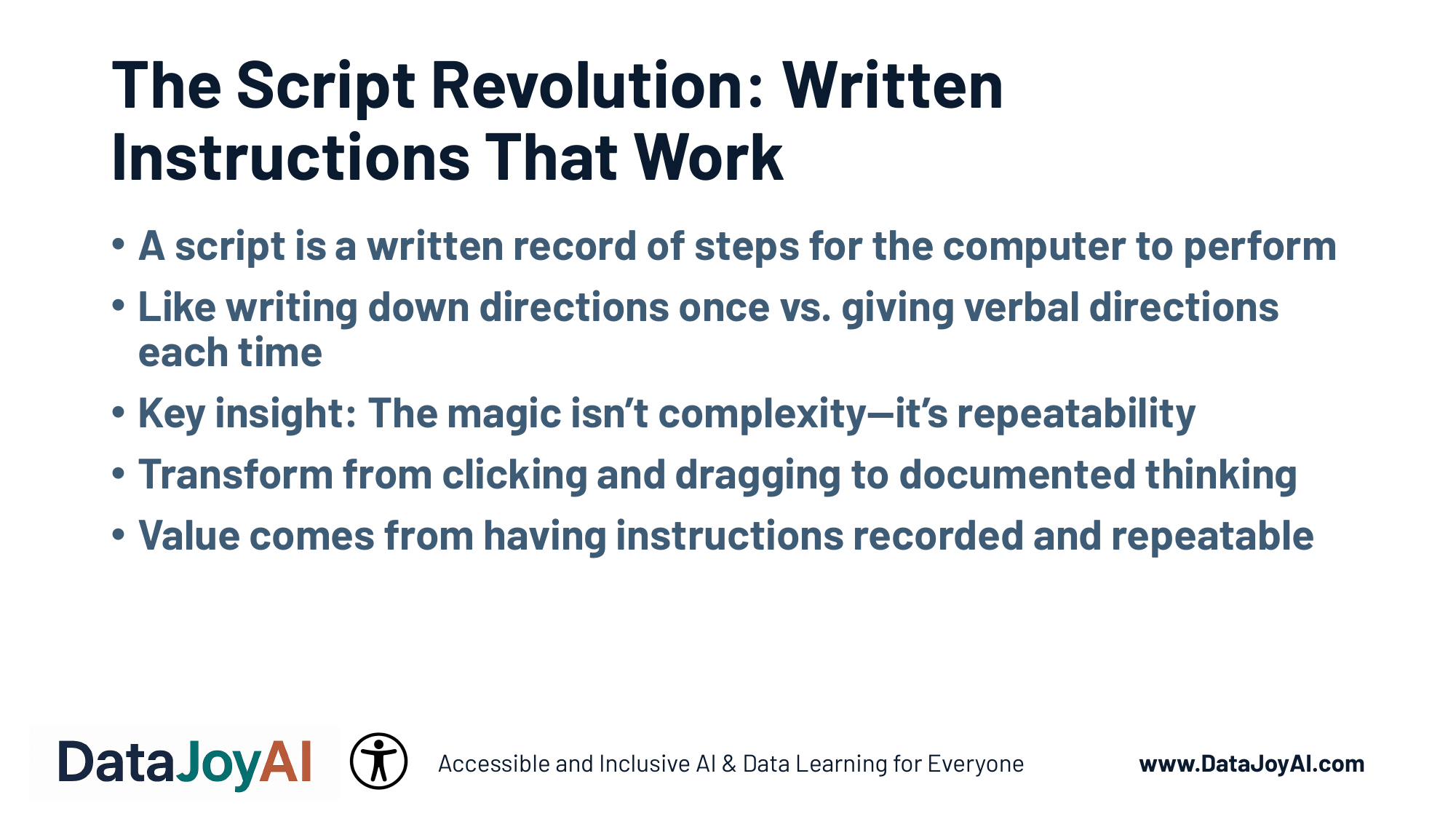

# The Script Revolution: Written Instructions That Work
A script is a written record of steps for the computer to perform
Like writing down directions once vs. giving verbal directions each time
Key insight: The magic isn’t complexity—it’s repeatability
Transform from clicking and dragging to documented thinking
Value comes from having instructions recorded and repeatable